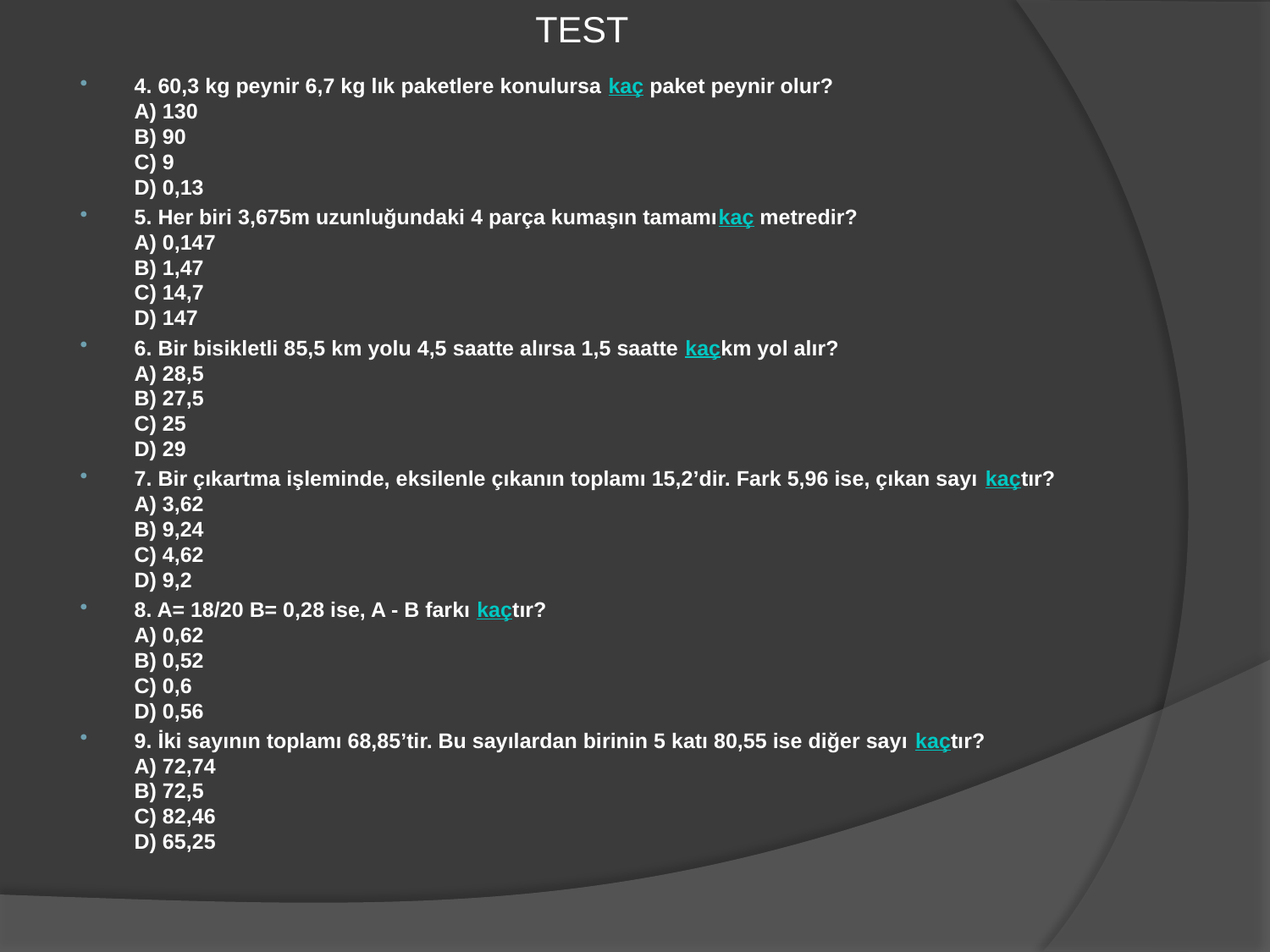

# TEST
4. 60,3 kg peynir 6,7 kg lık paketlere konulursa kaç paket peynir olur? 
A) 130 
B) 90 
C) 9 
D) 0,13
5. Her biri 3,675m uzunluğundaki 4 parça kumaşın tamamıkaç metredir? 
A) 0,147 
B) 1,47 
C) 14,7 
D) 147
6. Bir bisikletli 85,5 km yolu 4,5 saatte alırsa 1,5 saatte kaçkm yol alır? 
A) 28,5 
B) 27,5 
C) 25 
D) 29
7. Bir çıkartma işleminde, eksilenle çıkanın toplamı 15,2’dir. Fark 5,96 ise, çıkan sayı kaçtır? 
A) 3,62 
B) 9,24 
C) 4,62 
D) 9,2
8. A= 18/20 B= 0,28 ise, A - B farkı kaçtır? 
A) 0,62 
B) 0,52 
C) 0,6 
D) 0,56
9. İki sayının toplamı 68,85’tir. Bu sayılardan birinin 5 katı 80,55 ise diğer sayı kaçtır? 
A) 72,74 
B) 72,5 
C) 82,46 
D) 65,25